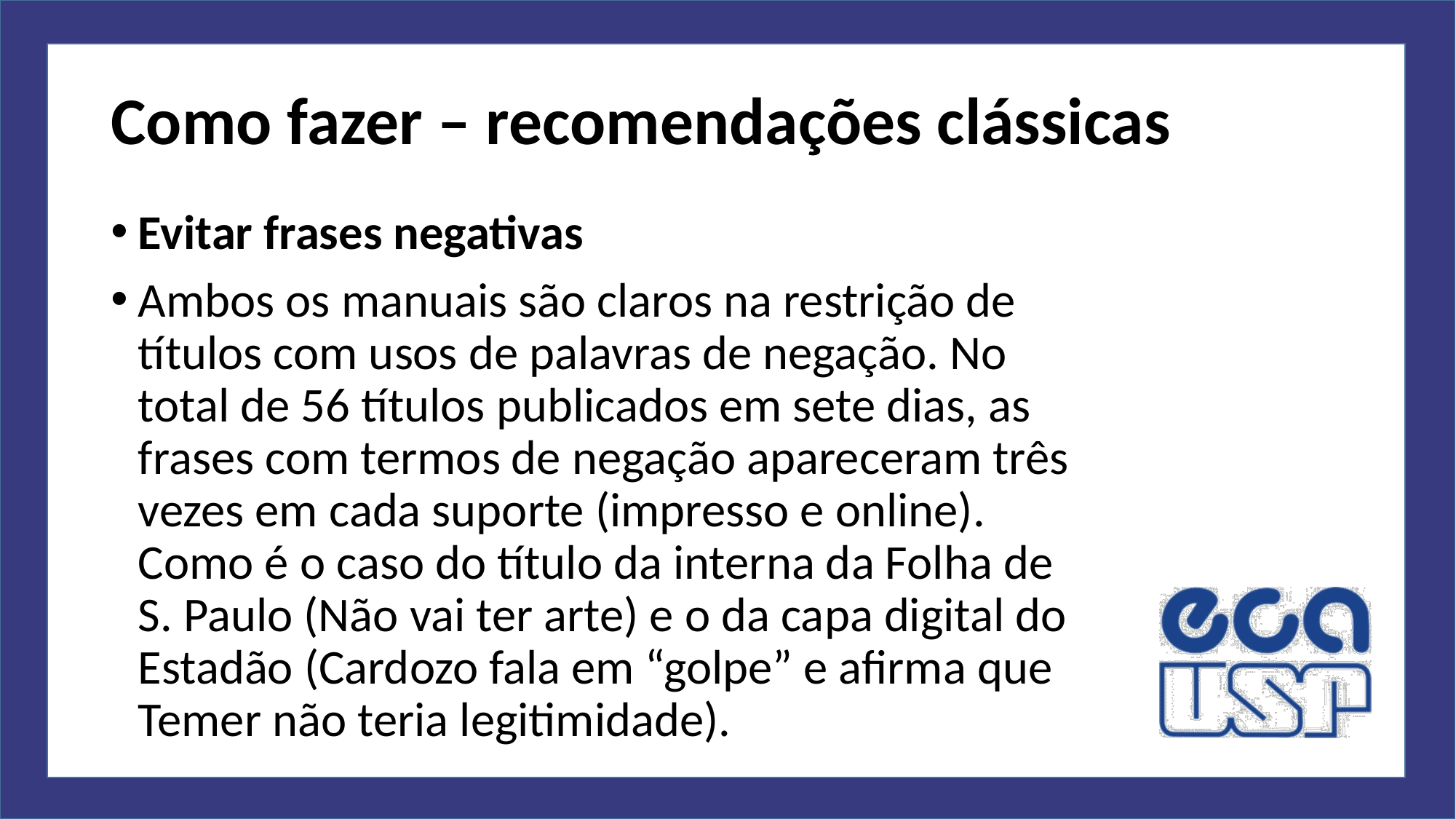

# Como fazer – recomendações clássicas
Evitar frases negativas
Ambos os manuais são claros na restrição de títulos com usos de palavras de negação. No total de 56 títulos publicados em sete dias, as frases com termos de negação apareceram três vezes em cada suporte (impresso e online). Como é o caso do título da interna da Folha de S. Paulo (Não vai ter arte) e o da capa digital do Estadão (Cardozo fala em “golpe” e afirma que Temer não teria legitimidade).